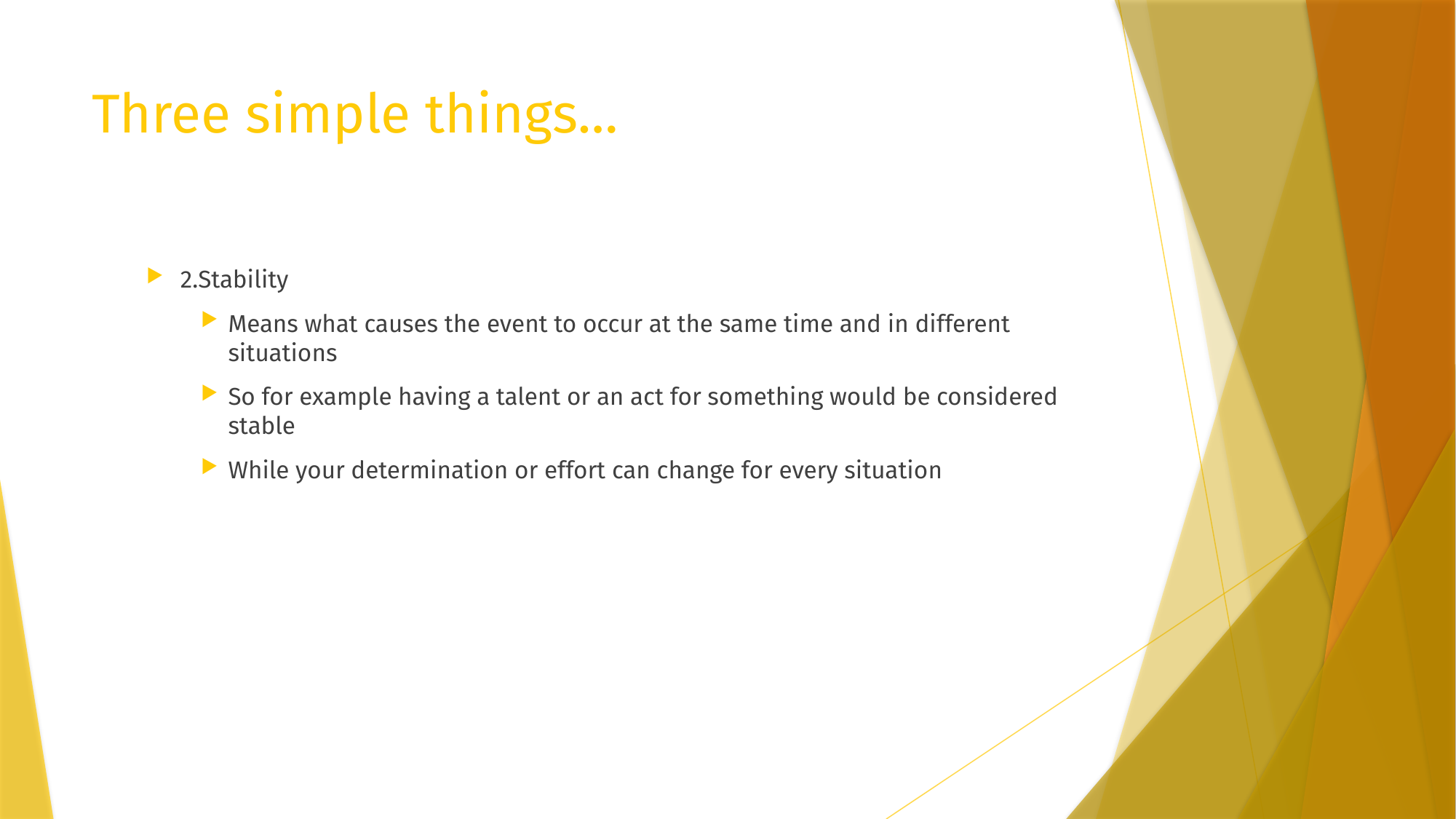

# Three simple things…
2.Stability
Means what causes the event to occur at the same time and in different situations
So for example having a talent or an act for something would be considered stable
While your determination or effort can change for every situation